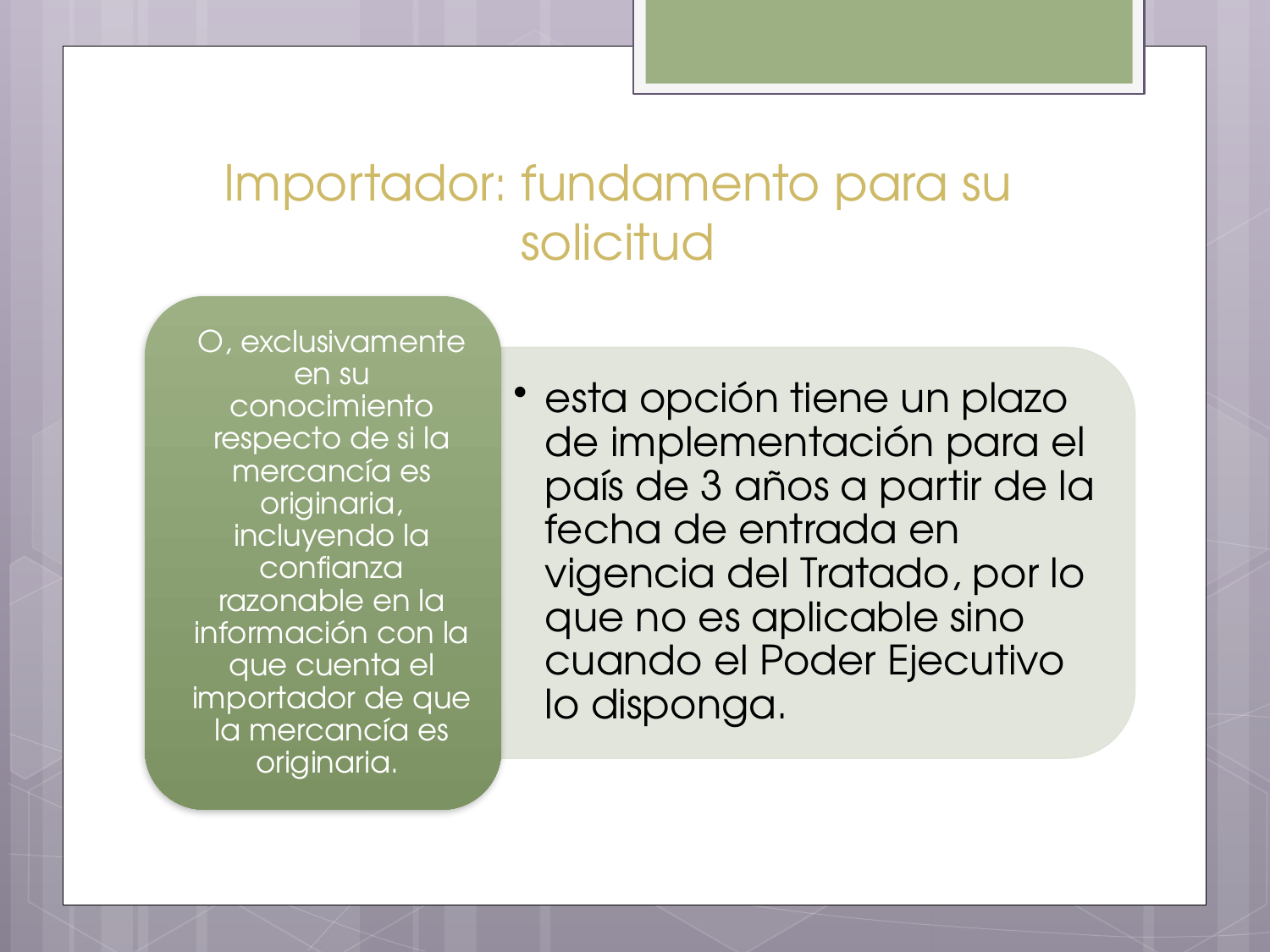

# Importador: fundamento para su solicitud
esta opción tiene un plazo de implementación para el país de 3 años a partir de la fecha de entrada en vigencia del Tratado, por lo que no es aplicable sino cuando el Poder Ejecutivo lo disponga.
O, exclusivamente en su conocimiento respecto de si la mercancía es originaria, incluyendo la confianza razonable en la información con la que cuenta el importador de que la mercancía es originaria.